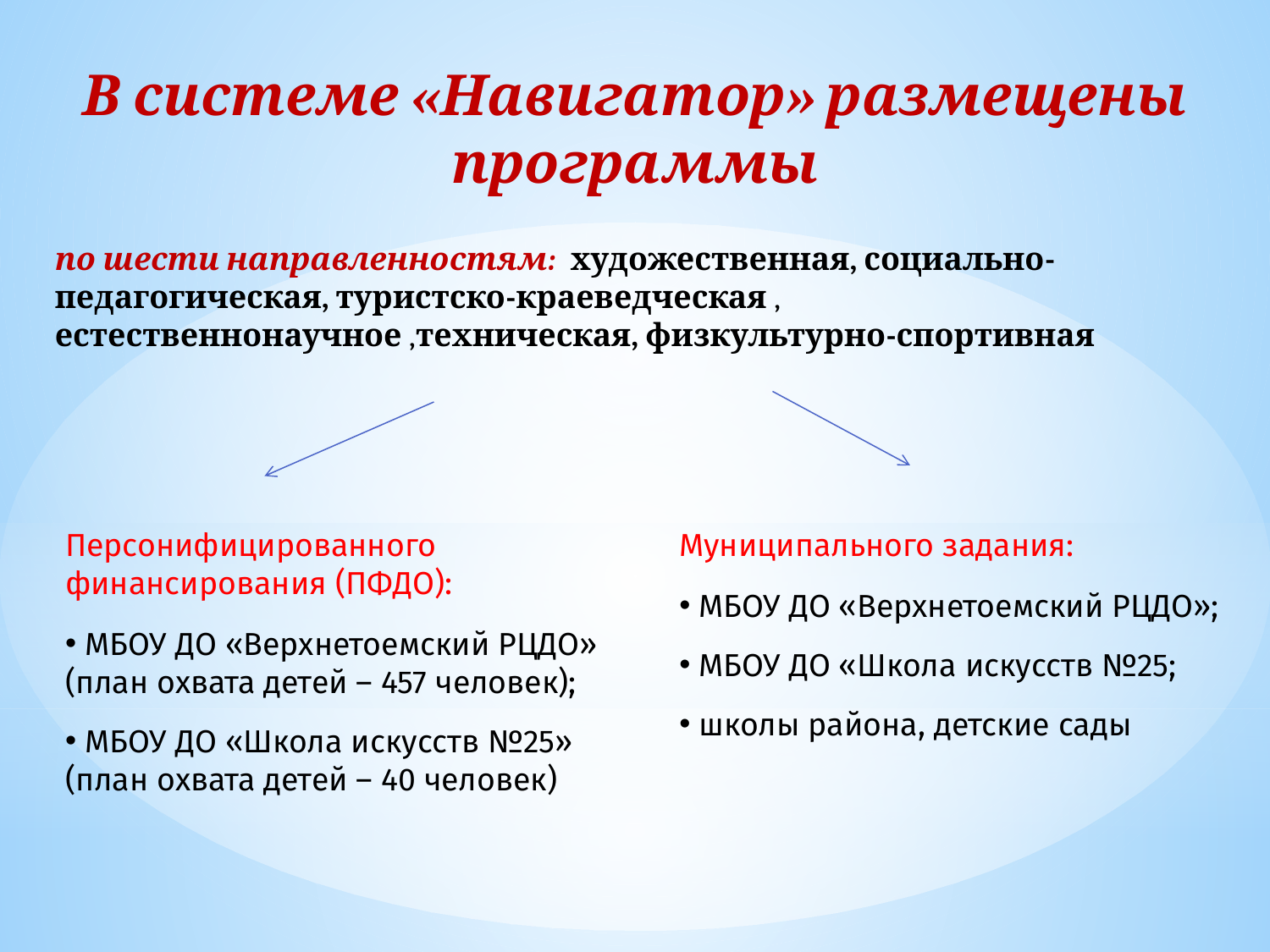

В системе «Навигатор» размещены программы
по шести направленностям:  художественная, социально-педагогическая, туристско-краеведческая , естественнонаучное ,техническая, физкультурно-спортивная
Персонифицированного финансирования (ПФДО):

 МБОУ ДО «Верхнетоемский РЦДО»
(план охвата детей – 457 человек);

 МБОУ ДО «Школа искусств №25»
(план охвата детей – 40 человек)

Муниципального задания:

 МБОУ ДО «Верхнетоемский РЦДО»;

 МБОУ ДО «Школа искусств №25;

 школы района, детские сады